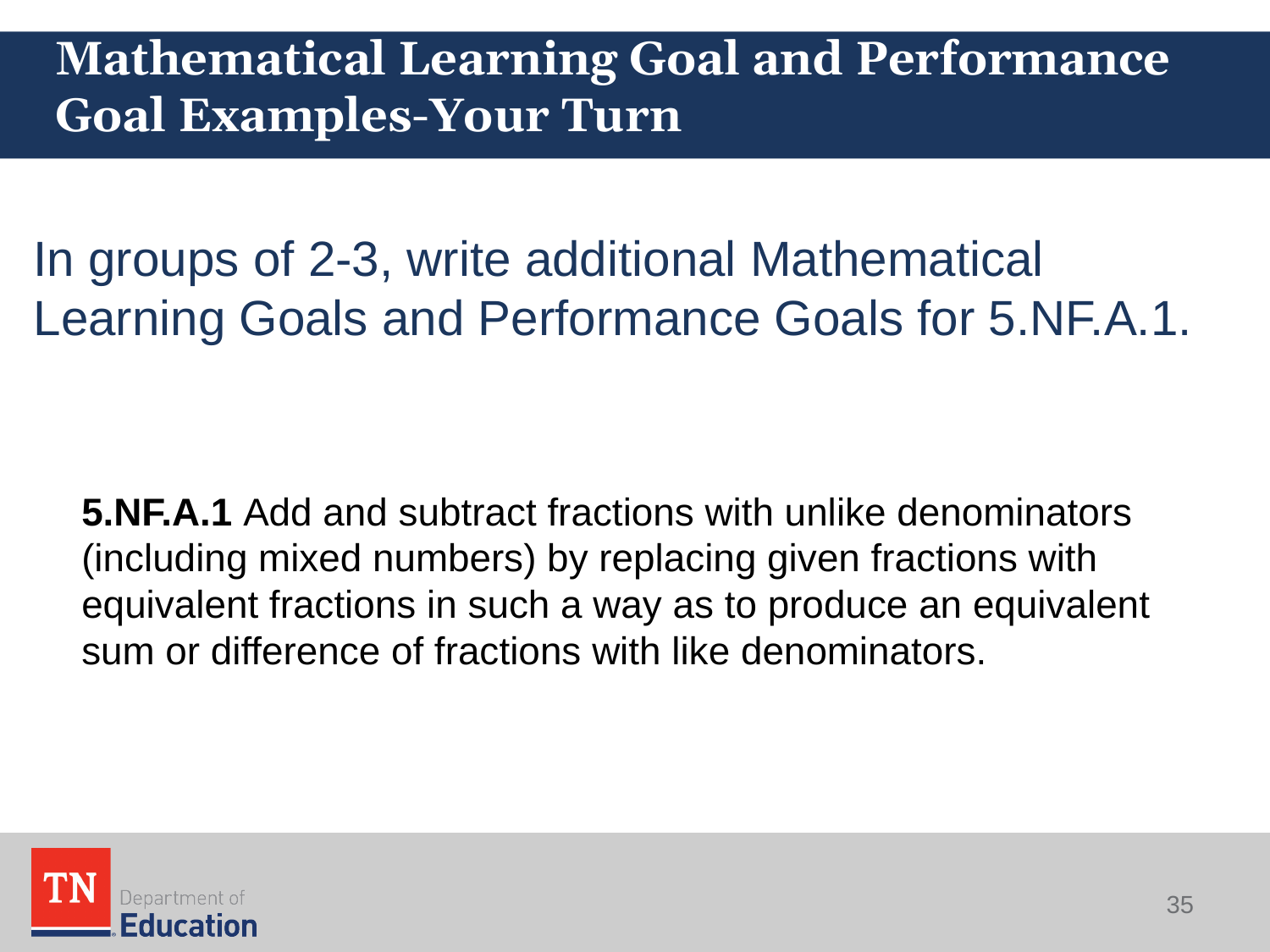

# Mathematical Learning Goal and Performance Goal Examples-Your Turn
In groups of 2-3, write additional Mathematical Learning Goals and Performance Goals for 5.NF.A.1.

5.NF.A.1 Add and subtract fractions with unlike denominators (including mixed numbers) by replacing given fractions with equivalent fractions in such a way as to produce an equivalent sum or difference of fractions with like denominators.

35